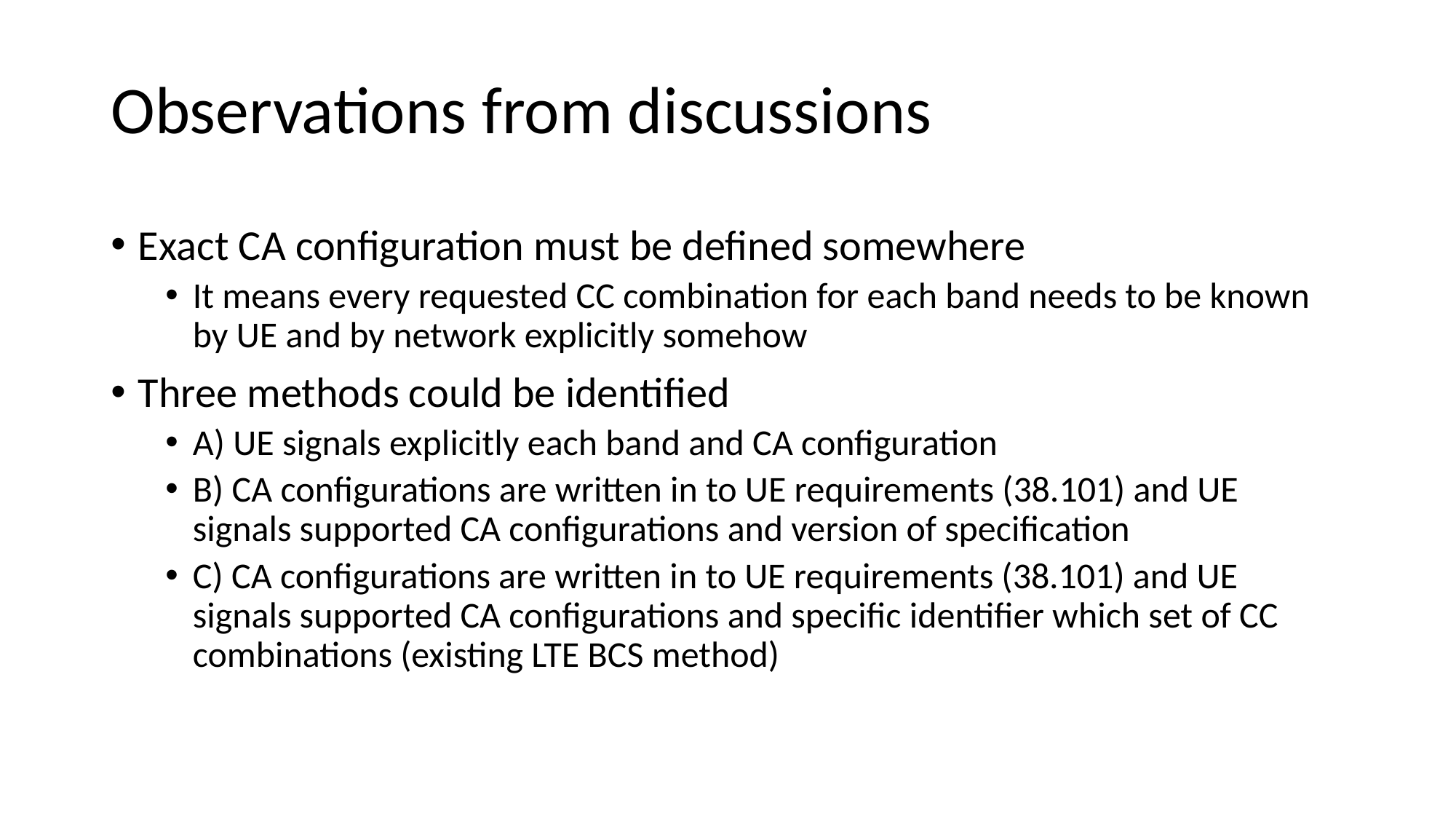

# Observations from discussions
Exact CA configuration must be defined somewhere
It means every requested CC combination for each band needs to be known by UE and by network explicitly somehow
Three methods could be identified
A) UE signals explicitly each band and CA configuration
B) CA configurations are written in to UE requirements (38.101) and UE signals supported CA configurations and version of specification
C) CA configurations are written in to UE requirements (38.101) and UE signals supported CA configurations and specific identifier which set of CC combinations (existing LTE BCS method)